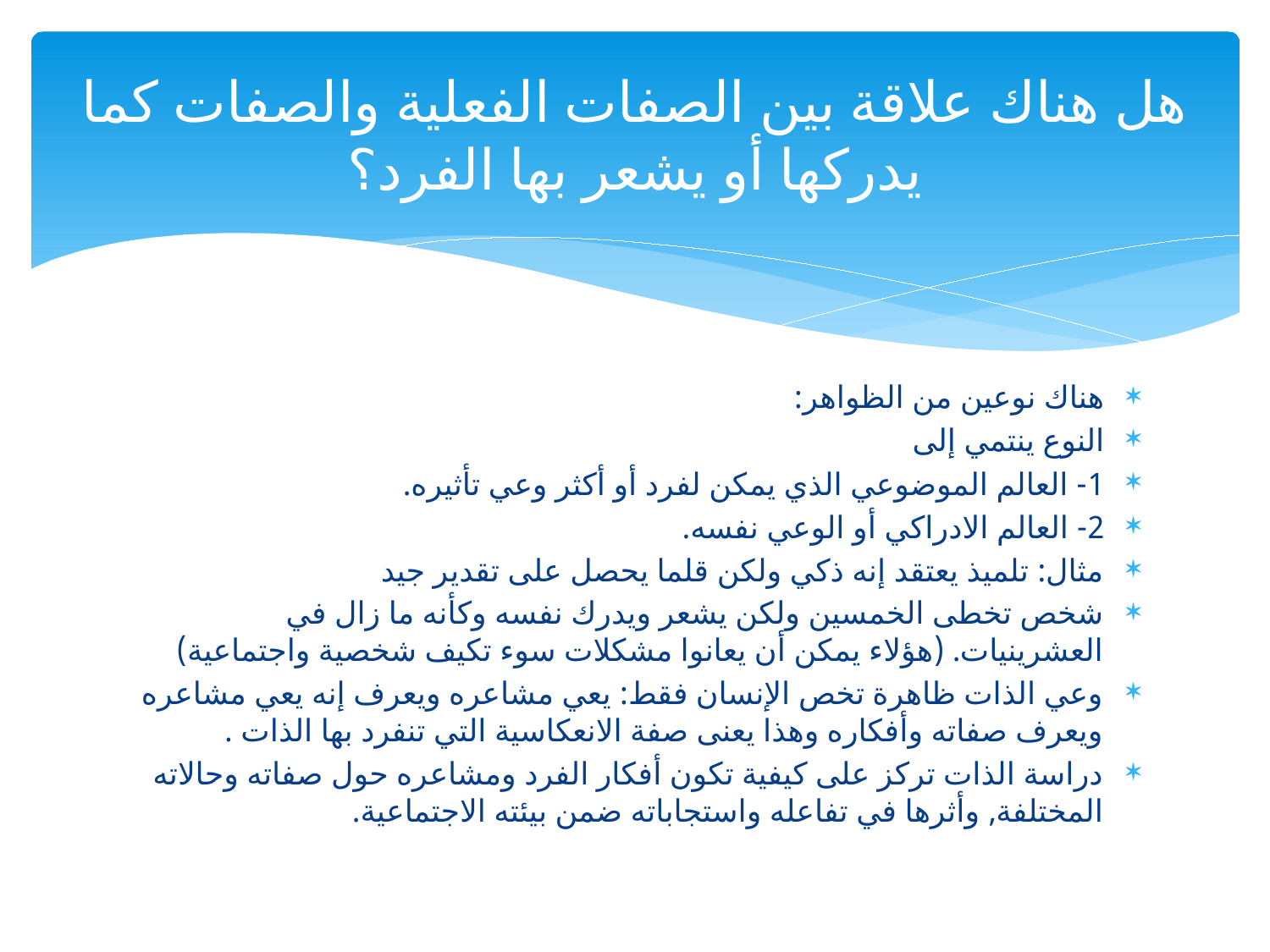

# هل هناك علاقة بين الصفات الفعلية والصفات كما يدركها أو يشعر بها الفرد؟
هناك نوعين من الظواهر:
النوع ينتمي إلى
1- العالم الموضوعي الذي يمكن لفرد أو أكثر وعي تأثيره.
2- العالم الادراكي أو الوعي نفسه.
مثال: تلميذ يعتقد إنه ذكي ولكن قلما يحصل على تقدير جيد
شخص تخطى الخمسين ولكن يشعر ويدرك نفسه وكأنه ما زال في العشرينيات. (هؤلاء يمكن أن يعانوا مشكلات سوء تكيف شخصية واجتماعية)
وعي الذات ظاهرة تخص الإنسان فقط: يعي مشاعره ويعرف إنه يعي مشاعره ويعرف صفاته وأفكاره وهذا يعنى صفة الانعكاسية التي تنفرد بها الذات .
دراسة الذات تركز على كيفية تكون أفكار الفرد ومشاعره حول صفاته وحالاته المختلفة, وأثرها في تفاعله واستجاباته ضمن بيئته الاجتماعية.